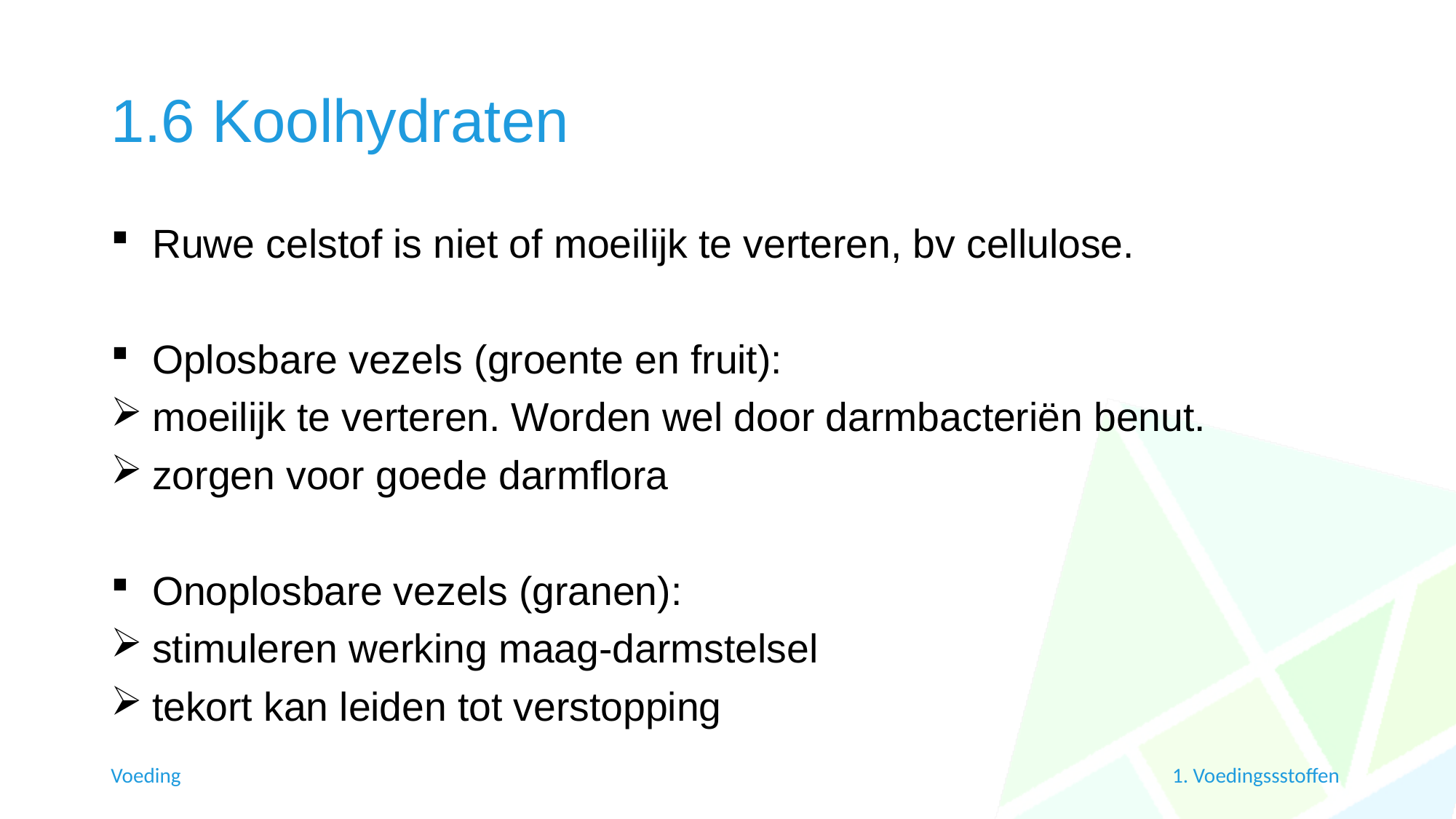

# 1.6 Koolhydraten
Ruwe celstof is niet of moeilijk te verteren, bv cellulose.

Oplosbare vezels (groente en fruit):
moeilijk te verteren. Worden wel door darmbacteriën benut.
zorgen voor goede darmflora

Onoplosbare vezels (granen):
stimuleren werking maag-darmstelsel
tekort kan leiden tot verstopping
Voeding
1. Voedingssstoffen